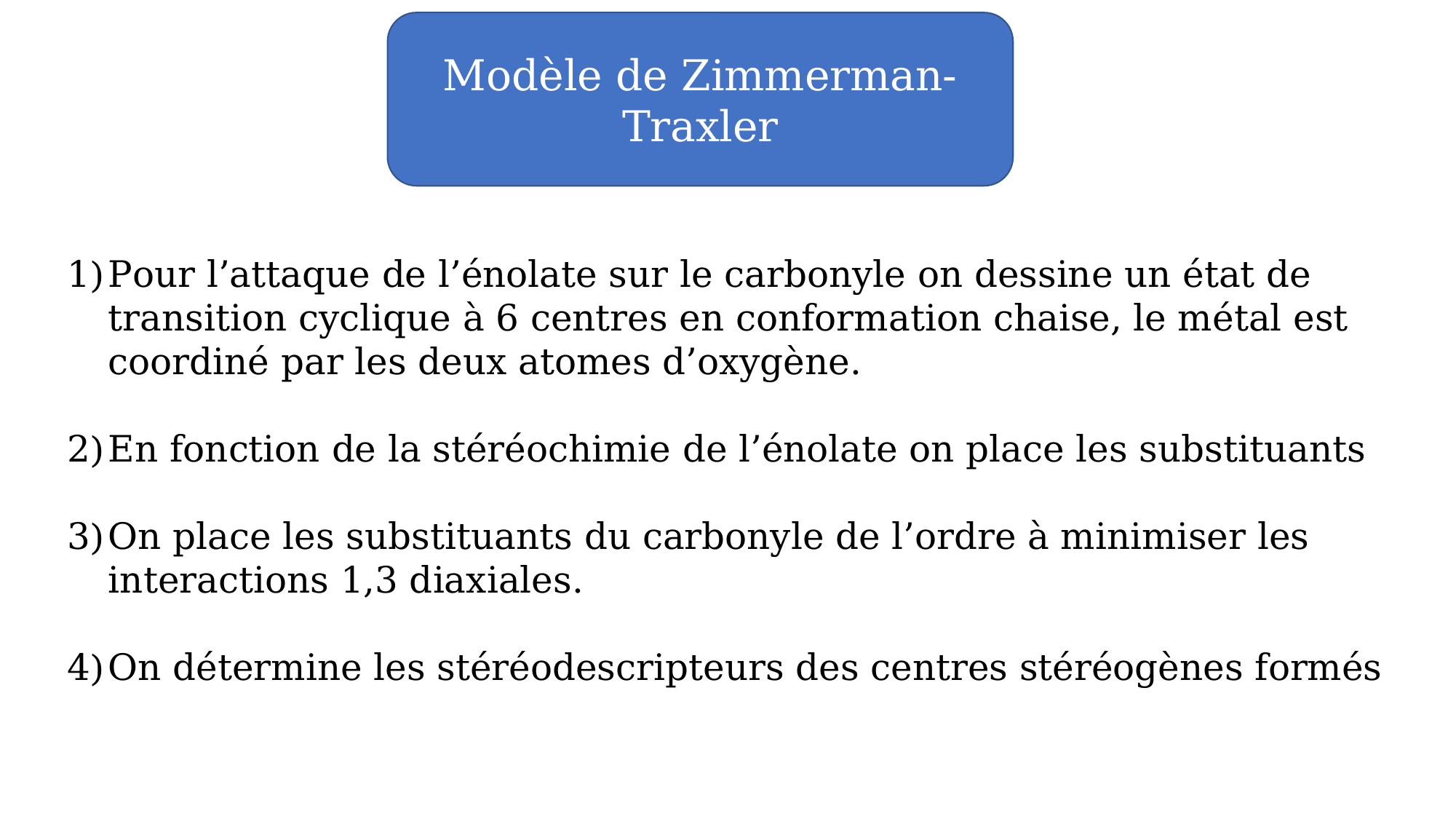

Modèle de Zimmerman-Traxler
Pour l’attaque de l’énolate sur le carbonyle on dessine un état de transition cyclique à 6 centres en conformation chaise, le métal est coordiné par les deux atomes d’oxygène.

En fonction de la stéréochimie de l’énolate on place les substituants

On place les substituants du carbonyle de l’ordre à minimiser les interactions 1,3 diaxiales.

On détermine les stéréodescripteurs des centres stéréogènes formés